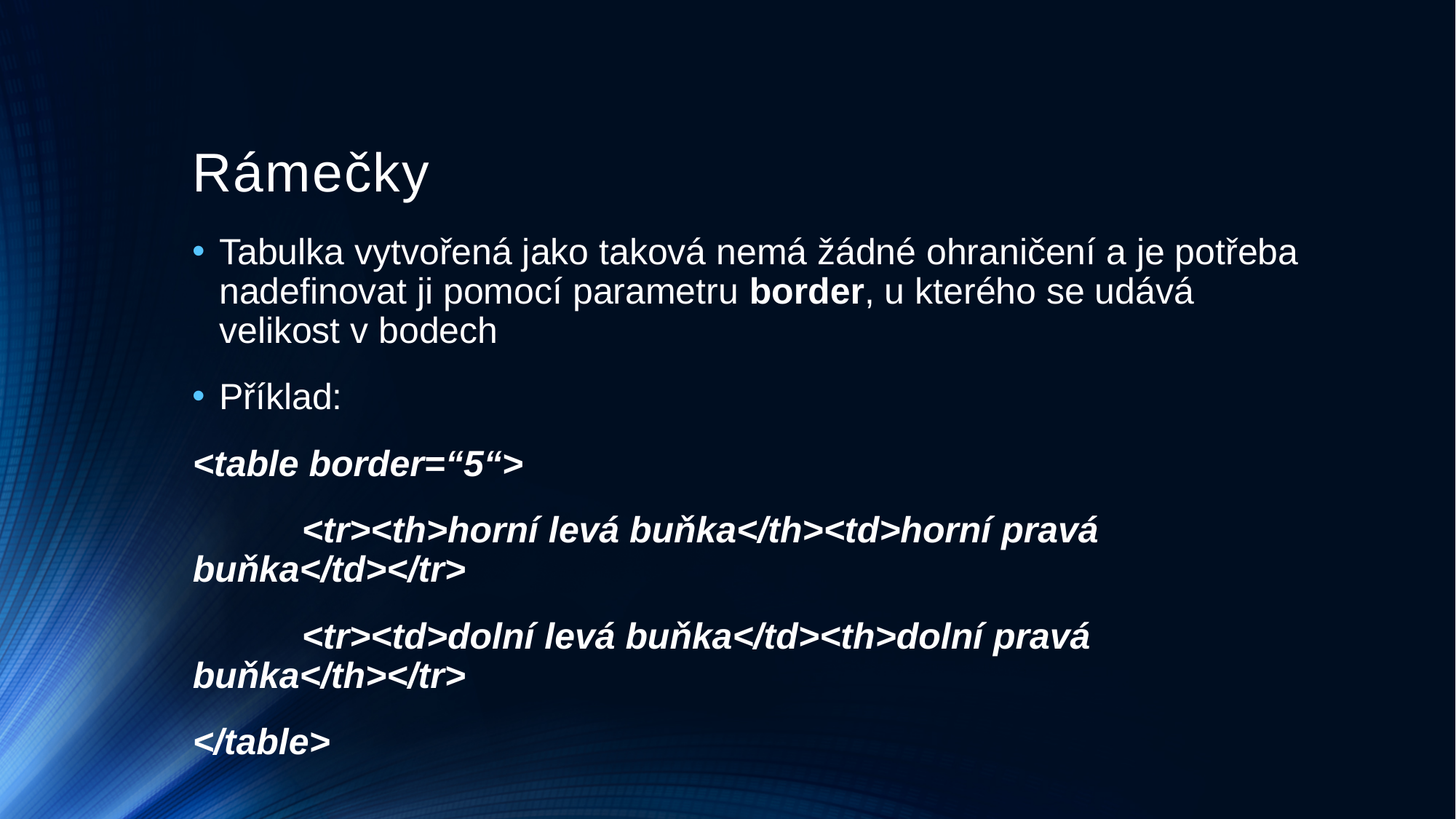

# Rámečky
Tabulka vytvořená jako taková nemá žádné ohraničení a je potřeba nadefinovat ji pomocí parametru border, u kterého se udává velikost v bodech
Příklad:
<table border=“5“>
	<tr><th>horní levá buňka</th><td>horní pravá buňka</td></tr>
	<tr><td>dolní levá buňka</td><th>dolní pravá buňka</th></tr>
</table>